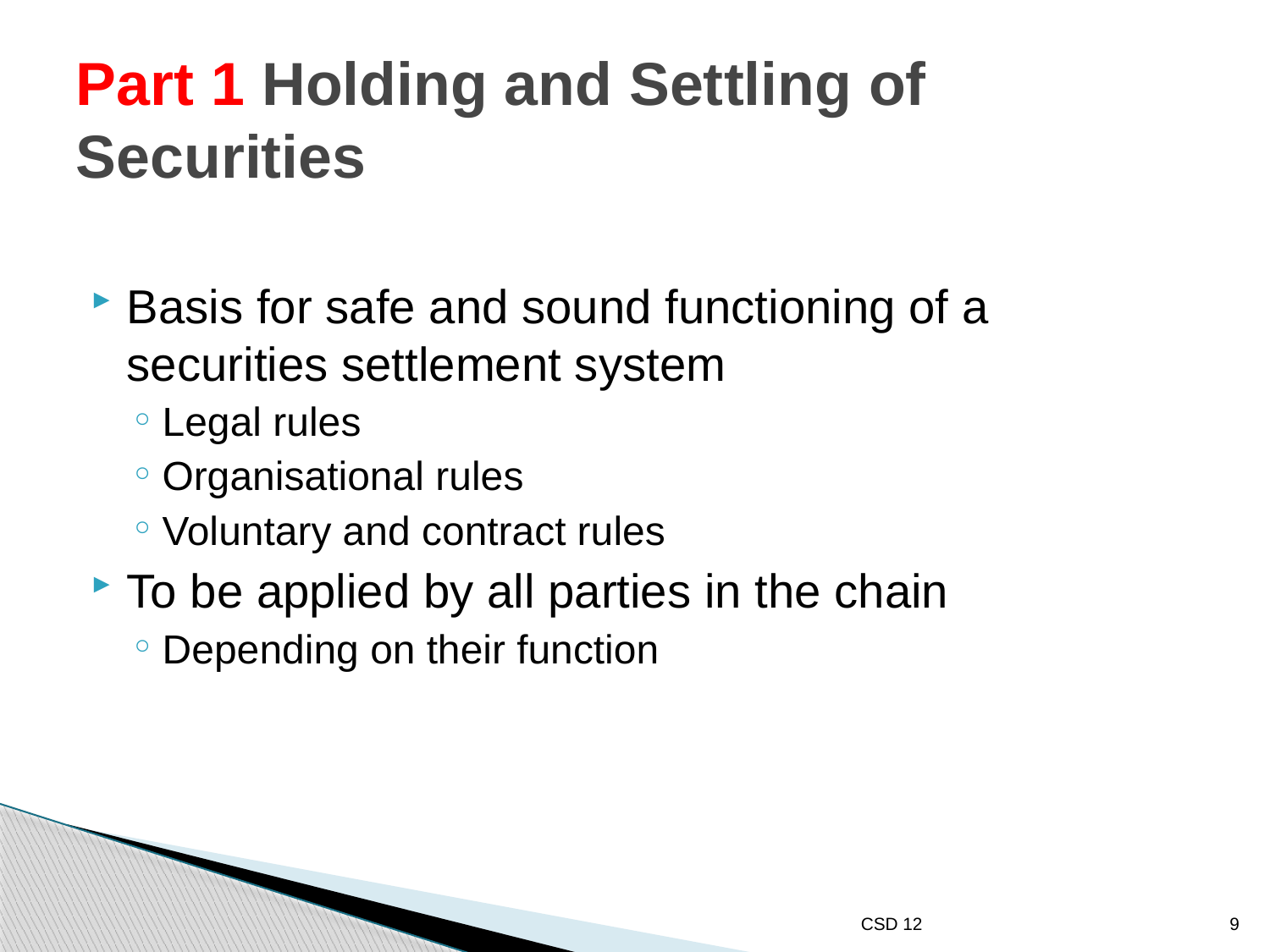

# Part 1 Holding and Settling of Securities

Basis for safe and sound functioning of a securities settlement system
Legal rules
Organisational rules
Voluntary and contract rules
To be applied by all parties in the chain
Depending on their function
CSD 12
9